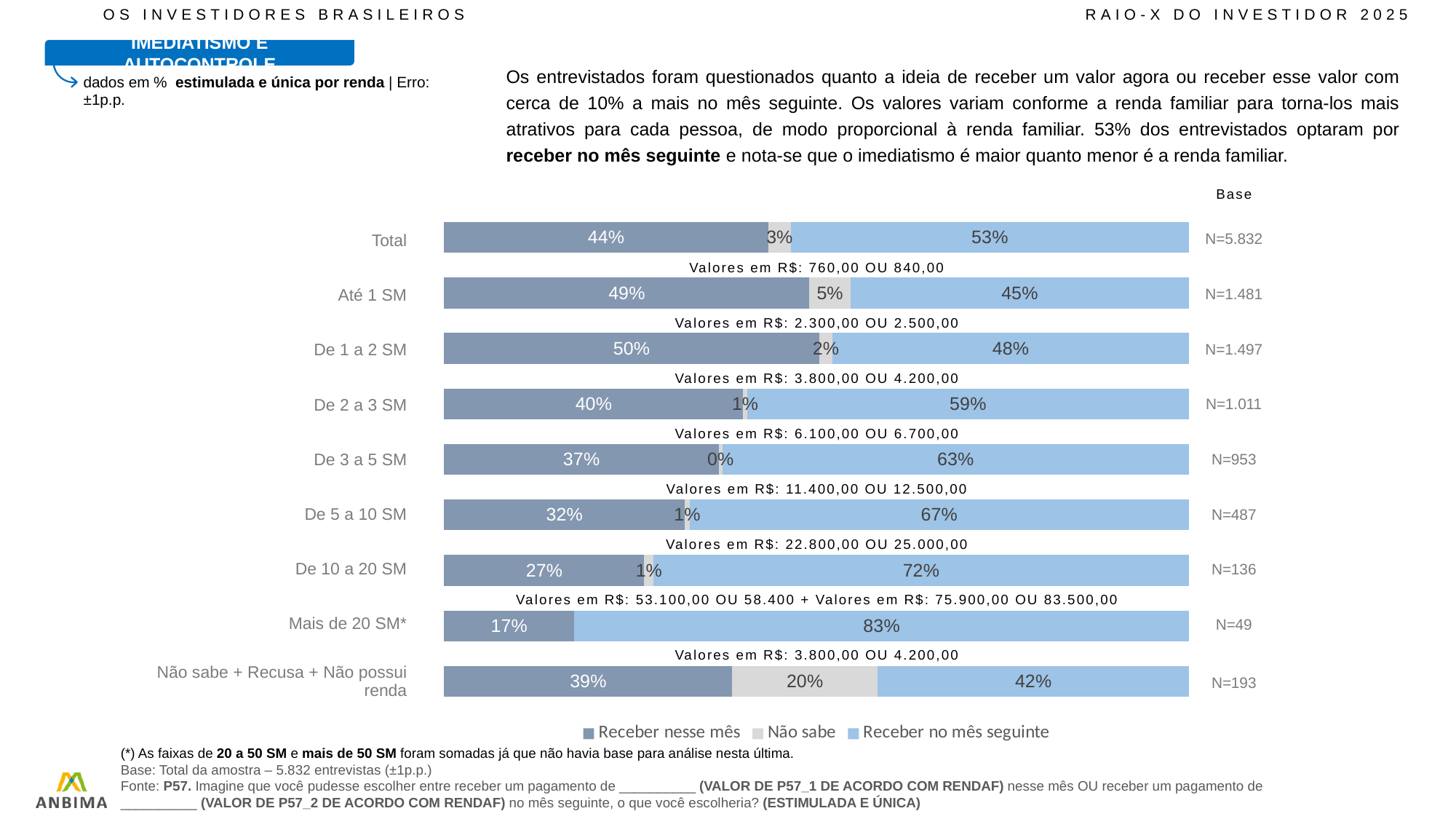

OS INVESTIDORES BRASILEIROS						RAIO-X DO INVESTIDOR 2025
IMEDIATISMO E AUTOCONTROLE
Os entrevistados foram questionados quanto a ideia de receber um valor agora ou receber esse valor com cerca de 10% a mais no mês seguinte. Os valores variam conforme a renda familiar para torna-los mais atrativos para cada pessoa, de modo proporcional à renda familiar. 53% dos entrevistados optaram por receber no mês seguinte e nota-se que o imediatismo é maior quanto menor é a renda familiar.

dados em %  estimulada e única por renda | Erro: ±1p.p.
Base

### Chart

| Category | Receber nesse mês | Não sabe | Receber no mês seguinte |
|---|---|---|---|
| Total | 43.519999999999996 | 3.03 | 53.45 |
| Até 1 SM | 49.06 | 5.48 | 45.45 |
| De 1 a 2 SM | 50.35 | 1.8 | 47.85 |
| De 2 a 3 SM | 40.17 | 0.5 | 59.33 |
| De 3 a 5 SM | 36.87 | 0.48 | 62.65 |
| De 5 a 10 SM | 32.33 | 0.63 | 67.03 |
| De 10 a 20 SM | 26.88 | 1.22 | 71.89 |
| Mais de 20 SM | 17.45 | None | 82.55 |
| Não sabe / Recusa | 38.68 | 19.53 | 41.79 |
| N=5.832 |
| --- |
| N=1.481 |
| N=1.497 |
| N=1.011 |
| N=953 |
| N=487 |
| N=136 |
| N=49 |
| N=193 |
| Total |
| --- |
| Até 1 SM |
| De 1 a 2 SM |
| De 2 a 3 SM |
| De 3 a 5 SM |
| De 5 a 10 SM |
| De 10 a 20 SM |
| Mais de 20 SM\* |
| Não sabe + Recusa + Não possui renda |
Valores em R$: 760,00 OU 840,00
Valores em R$: 2.300,00 OU 2.500,00
Valores em R$: 3.800,00 OU 4.200,00
Valores em R$: 6.100,00 OU 6.700,00
Valores em R$: 11.400,00 OU 12.500,00
Valores em R$: 22.800,00 OU 25.000,00
Valores em R$: 53.100,00 OU 58.400 + Valores em R$: 75.900,00 OU 83.500,00
Valores em R$: 3.800,00 OU 4.200,00
(*) As faixas de 20 a 50 SM e mais de 50 SM foram somadas já que não havia base para análise nesta última.
Base: Total da amostra – 5.832 entrevistas (±1p.p.)
Fonte: P57. Imagine que você pudesse escolher entre receber um pagamento de __________ (VALOR DE P57_1 DE ACORDO COM RENDAF) nesse mês OU receber um pagamento de __________ (VALOR DE P57_2 DE ACORDO COM RENDAF) no mês seguinte, o que você escolheria? (ESTIMULADA E ÚNICA)